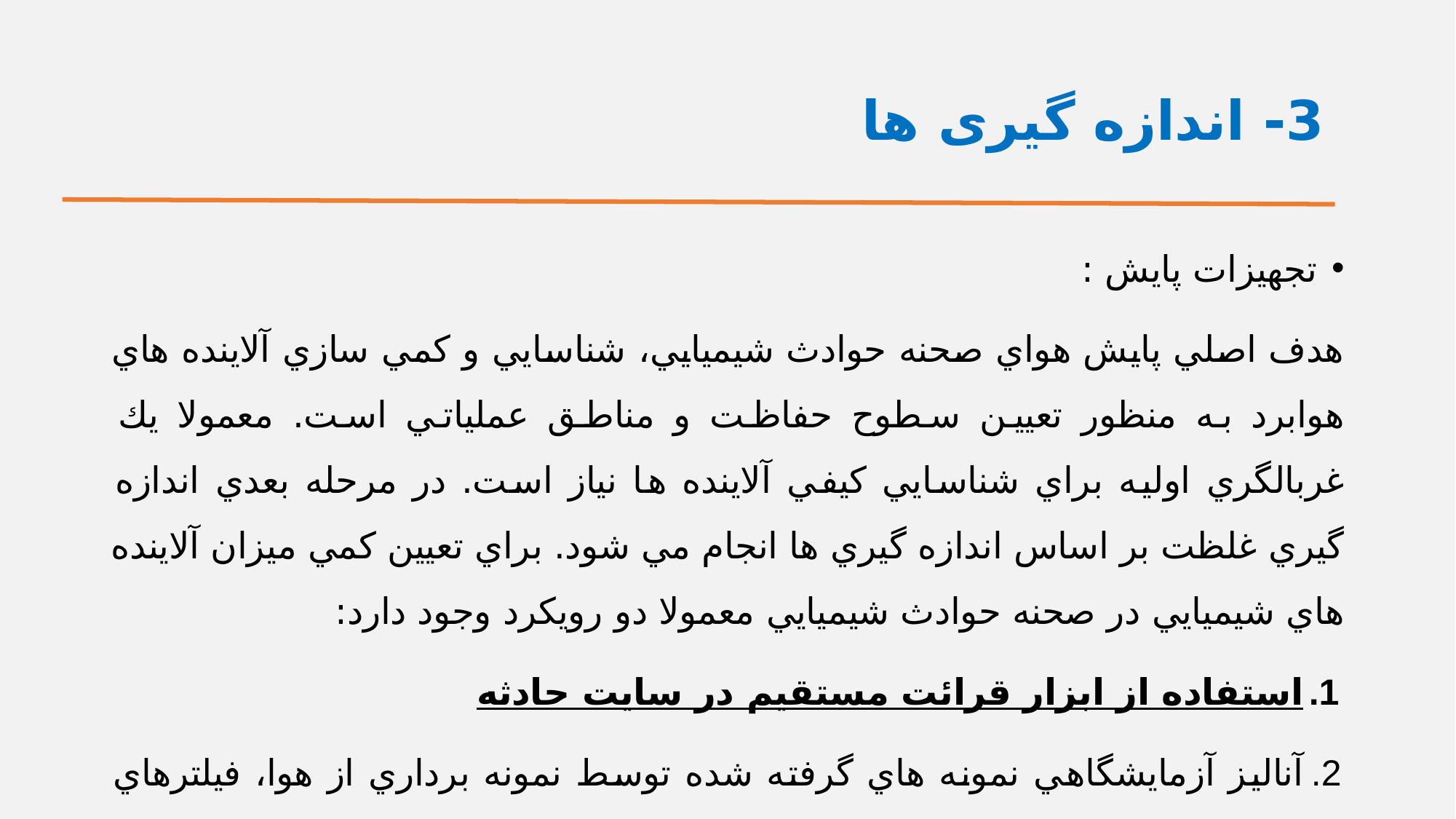

# 3- اندازه گیری ها
تجهيزات پايش :
هدف اصلي پايش هواي صحنه حوادث شيميايي، شناسايي و كمي سازي آلاينده هاي هوابرد به منظور تعيين سطوح حفاظت و مناطق عملياتي است. معمولا يك غربالگري اوليه براي شناسايي كيفي آلاينده ها نياز است. در مرحله بعدي اندازه گيري غلظت بر اساس اندازه گيري ها انجام مي شود. براي تعيين كمي ميزان آلاينده هاي شيميايي در صحنه حوادث شيميايي معمولا دو رويكرد وجود دارد:
استفاده از ابزار قرائت مستقيم در سايت حادثه
آناليز آزمايشگاهي نمونه هاي گرفته شده توسط نمونه برداري از هوا، فيلترهاي جاذب و ......